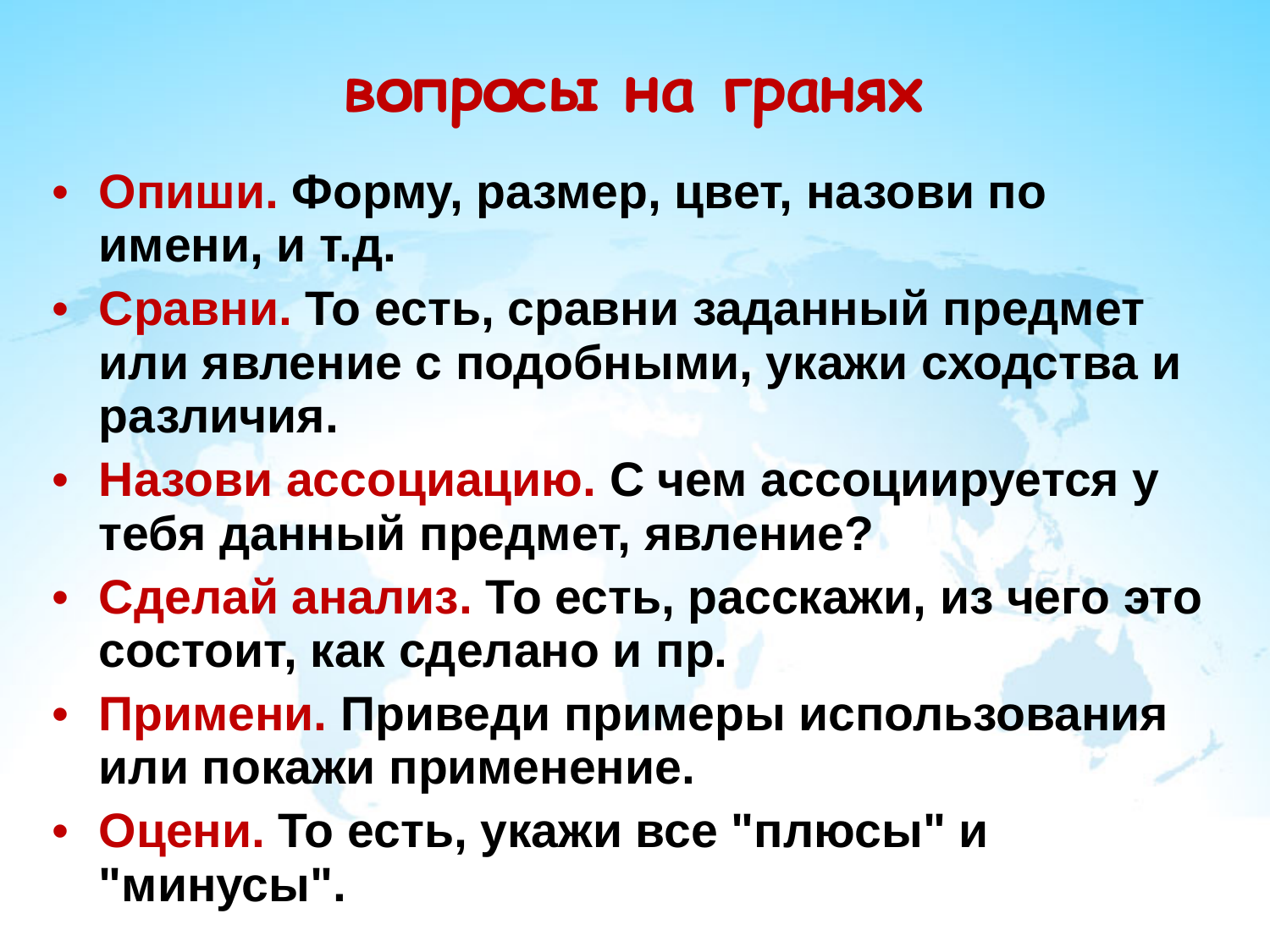

# вопросы на гранях
Опиши. Форму, размер, цвет, назови по имени, и т.д.
Сравни. То есть, сравни заданный предмет или явление с подобными, укажи сходства и различия.
Назови ассоциацию. С чем ассоциируется у тебя данный предмет, явление?
Сделай анализ. То есть, расскажи, из чего это состоит, как сделано и пр.
Примени. Приведи примеры использования или покажи применение.
Оцени. То есть, укажи все "плюсы" и "минусы".